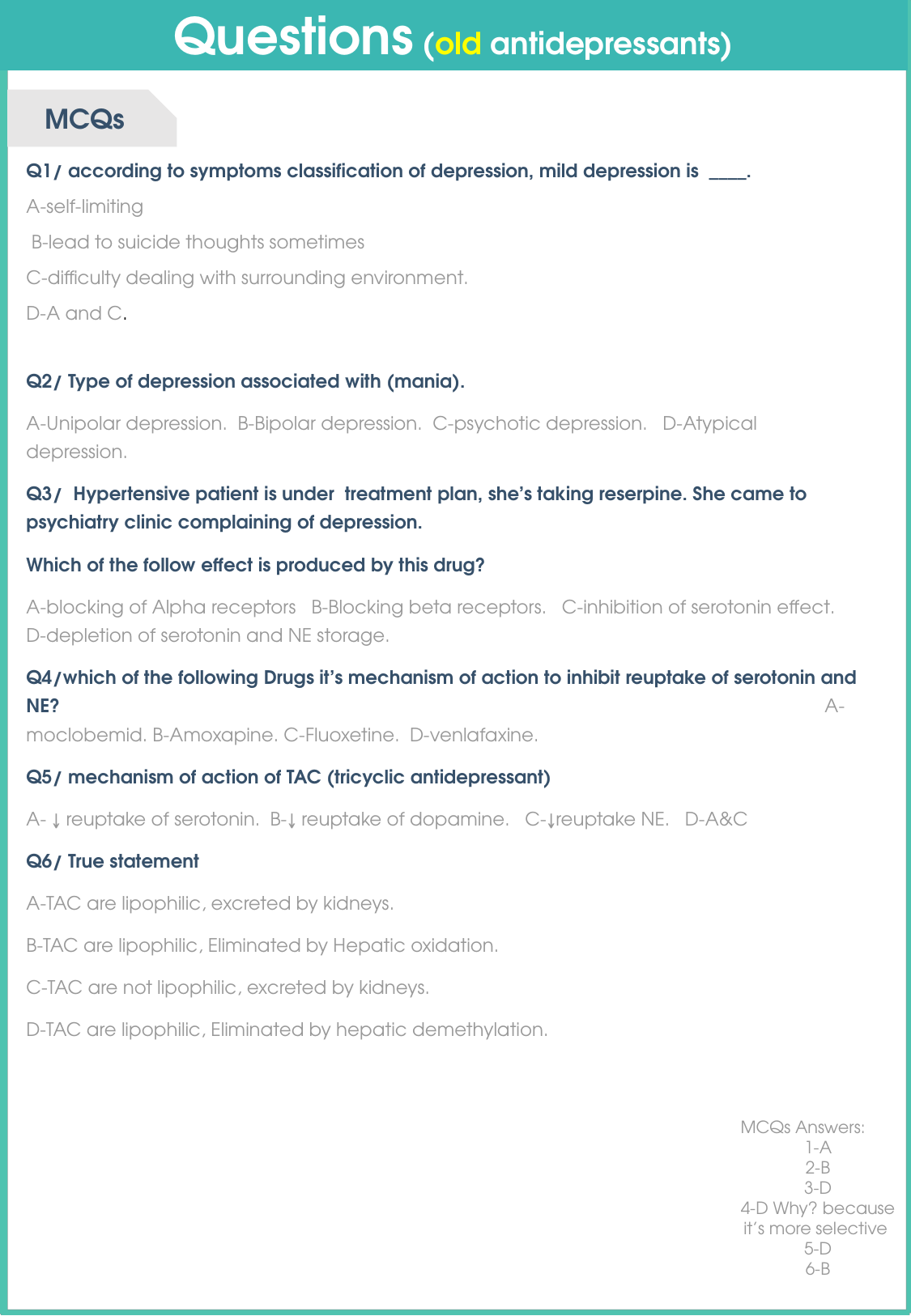

Questions (old antidepressants)

MCQs
Q1/ according to symptoms classification of depression, mild depression is  ____.
A-self-limiting
 B-lead to suicide thoughts sometimes
C-difficulty dealing with surrounding environment.
D-A and C.

Q2/ Type of depression associated with (mania).
A-Unipolar depression.  B-Bipolar depression.  C-psychotic depression.   D-Atypical depression.
Q3/  Hypertensive patient is under  treatment plan, she’s taking reserpine. She came to psychiatry clinic complaining of depression.
Which of the follow effect is produced by this drug?
A-blocking of Alpha receptors   B-Blocking beta receptors.   C-inhibition of serotonin effect.  D-depletion of serotonin and NE storage.
Q4/which of the following Drugs it’s mechanism of action to inhibit reuptake of serotonin and NE?                                                                                                                                                       A-moclobemid. B-Amoxapine. C-Fluoxetine.  D-venlafaxine.
Q5/ mechanism of action of TAC (tricyclic antidepressant)
A- ↓ reuptake of serotonin.  B-↓ reuptake of dopamine.   C-↓reuptake NE.   D-A&C
Q6/ True statement
A-TAC are lipophilic, excreted by kidneys.
B-TAC are lipophilic, Eliminated by Hepatic oxidation.
C-TAC are not lipophilic, excreted by kidneys.
D-TAC are lipophilic, Eliminated by hepatic demethylation.

MCQs Answers:
1-A
2-B
3-D
4-D Why? because it’s more selective
5-D
6-B